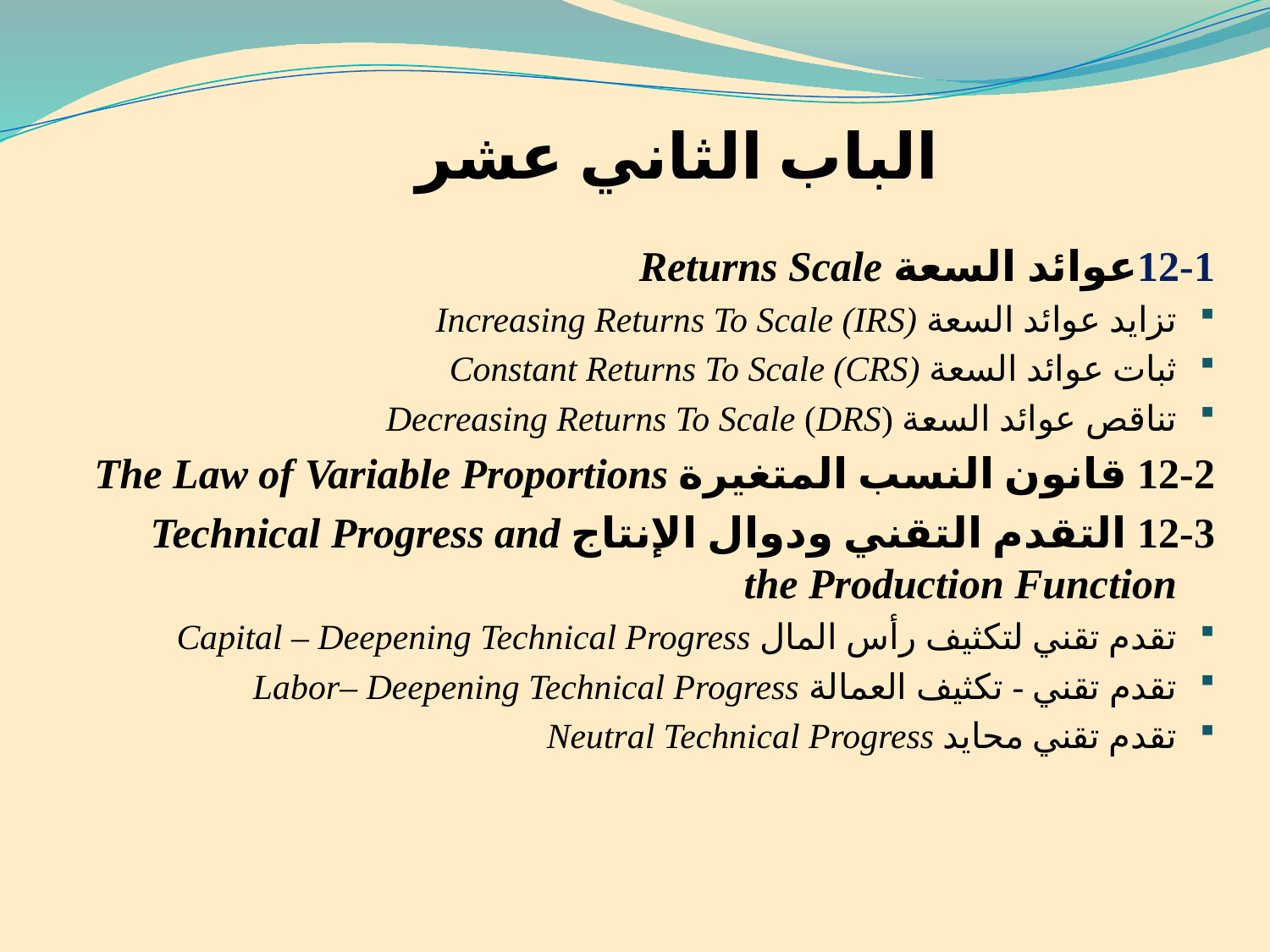

الباب الثاني عشر
#
12-1عوائد السعة Returns Scale
تزايد عوائد السعة Increasing Returns To Scale (IRS)
ثبات عوائد السعة Constant Returns To Scale (CRS)
تناقص عوائد السعة Decreasing Returns To Scale (DRS)
12-2 قانون النسب المتغيرة The Law of Variable Proportions
12-3 التقدم التقني ودوال الإنتاج Technical Progress and the Production Function
تقدم تقني لتكثيف رأس المال Capital – Deepening Technical Progress
تقدم تقني - تكثيف العمالة Labor– Deepening Technical Progress
تقدم تقني محايد Neutral Technical Progress